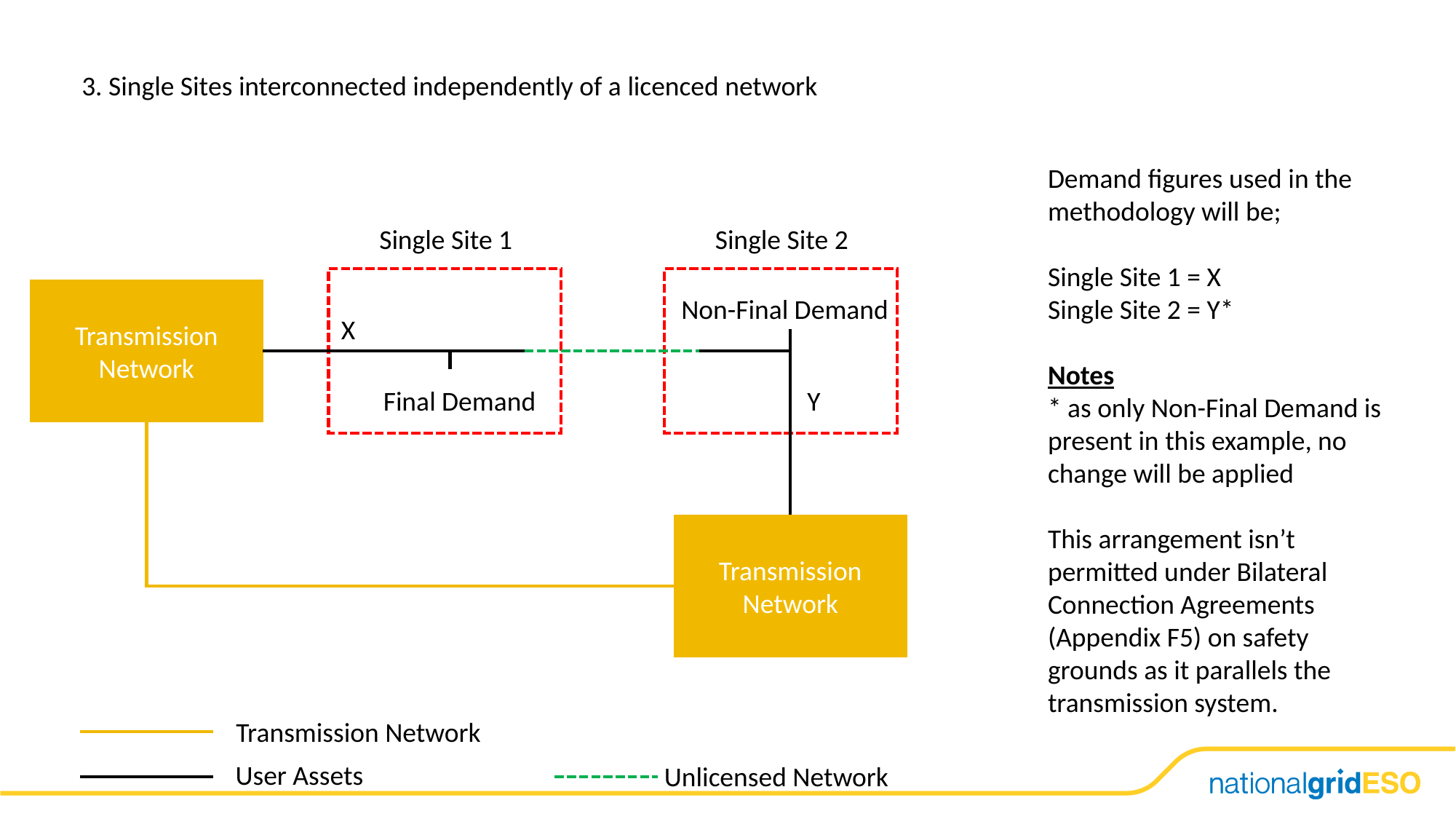

3. Single Sites interconnected independently of a licenced network
Demand figures used in the methodology will be;

Single Site 1 = X
Single Site 2 = Y*

Notes
* as only Non-Final Demand is present in this example, no change will be applied

This arrangement isn’t permitted under Bilateral Connection Agreements (Appendix F5) on safety grounds as it parallels the transmission system.
Single Site 1
Single Site 2

Transmission Network

Non-Final Demand
X
Final Demand
Y

Transmission Network

Transmission Network
User Assets
Unlicensed Network